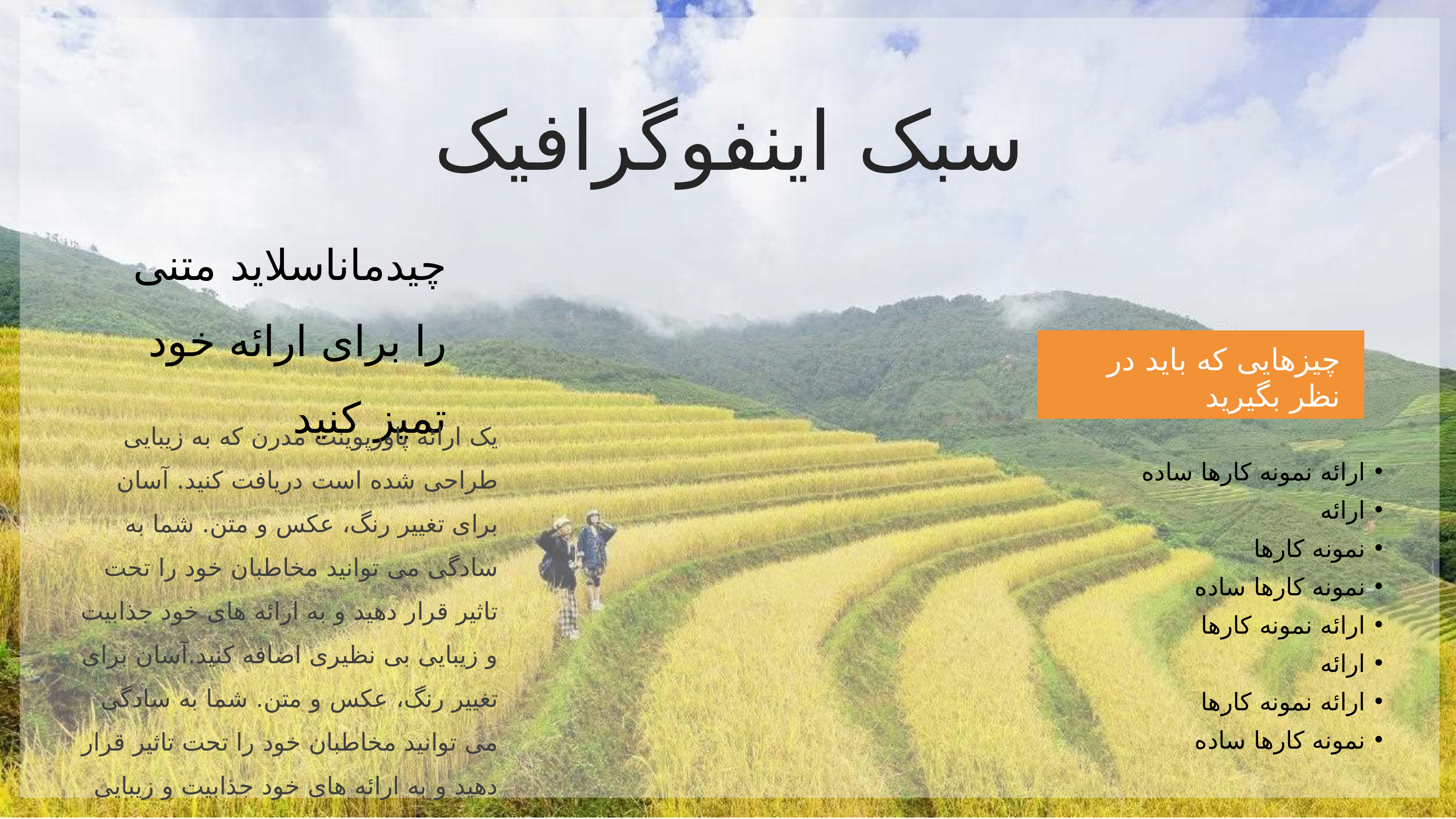

سبک اینفوگرافیک
چیدماناسلاید متنی را برای ارائه خود تمیز کنید

چیزهایی که باید در نظر بگیرید
یک ارائه پاورپوینت مدرن که به زیبایی طراحی شده است دریافت کنید. آسان برای تغییر رنگ، عکس و متن. شما به سادگی می توانید مخاطبان خود را تحت تاثیر قرار دهید و به ارائه های خود جذابیت و زیبایی بی نظیری اضافه کنید.آسان برای تغییر رنگ، عکس و متن. شما به سادگی می توانید مخاطبان خود را تحت تاثیر قرار دهید و به ارائه های خود جذابیت و زیبایی بی نظیری اضافه کنید.
ارائه نمونه کارها ساده
ارائه
نمونه کارها
نمونه کارها ساده
ارائه نمونه کارها
ارائه
ارائه نمونه کارها
نمونه کارها ساده